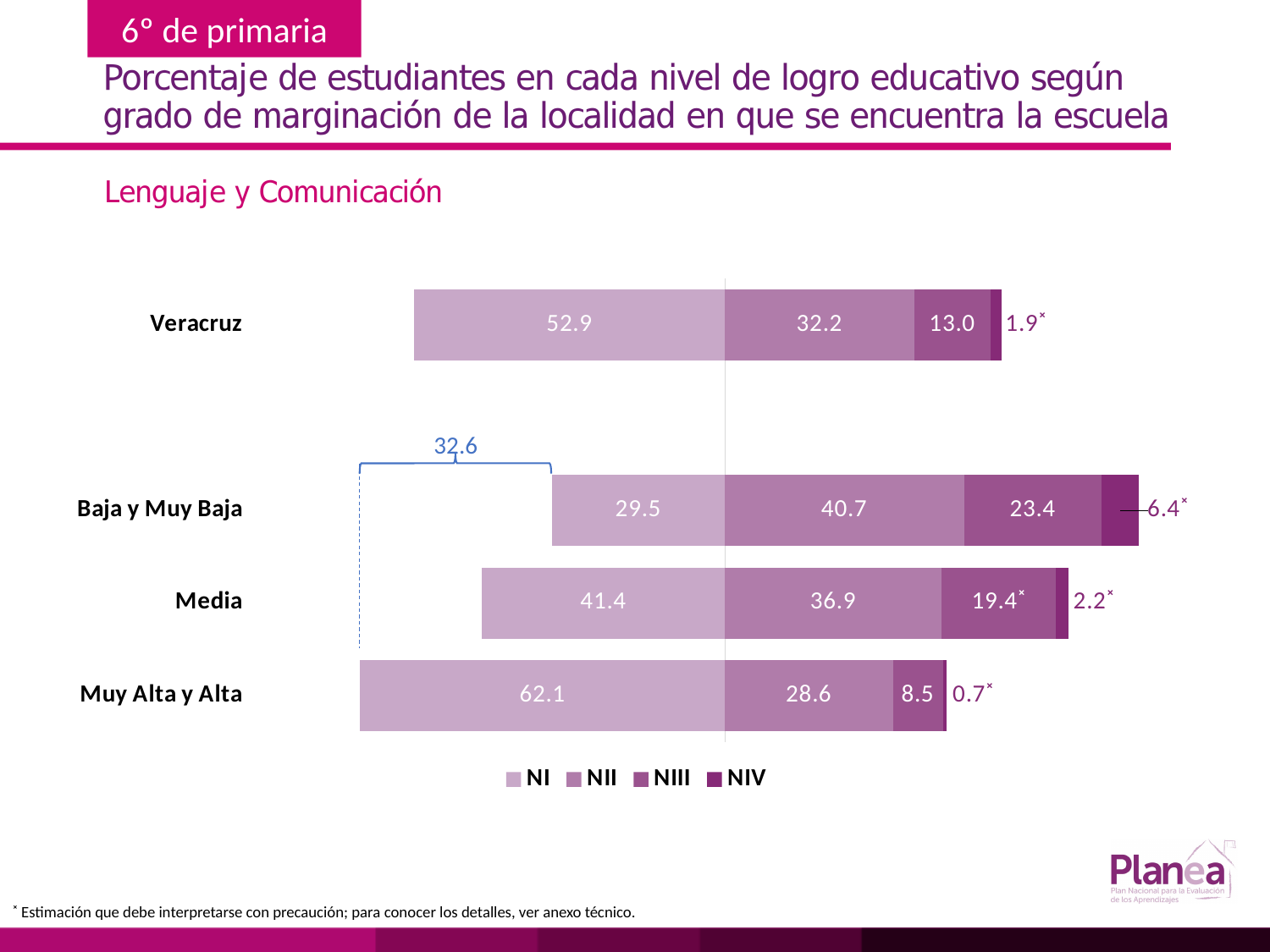

# Porcentaje de estudiantes en cada nivel de logro educativo según grado de marginación de la localidad en que se encuentra la escuela

Lenguaje y Comunicación

### Chart

| Category |  |  |  |  |
|---|---|---|---|---|
| Muy Alta y Alta | -62.1 | 28.6 | 8.5 | 0.7 |
| Media | -41.4 | 36.9 | 19.4 | 2.2 |
| Baja y Muy Baja | -29.5 | 40.7 | 23.4 | 6.4 |
|  | None | None | None | None |
| Veracruz | -52.9 | 32.2 | 13.0 | 1.9 |
32.6
˟ Estimación que debe interpretarse con precaución; para conocer los detalles, ver anexo técnico.